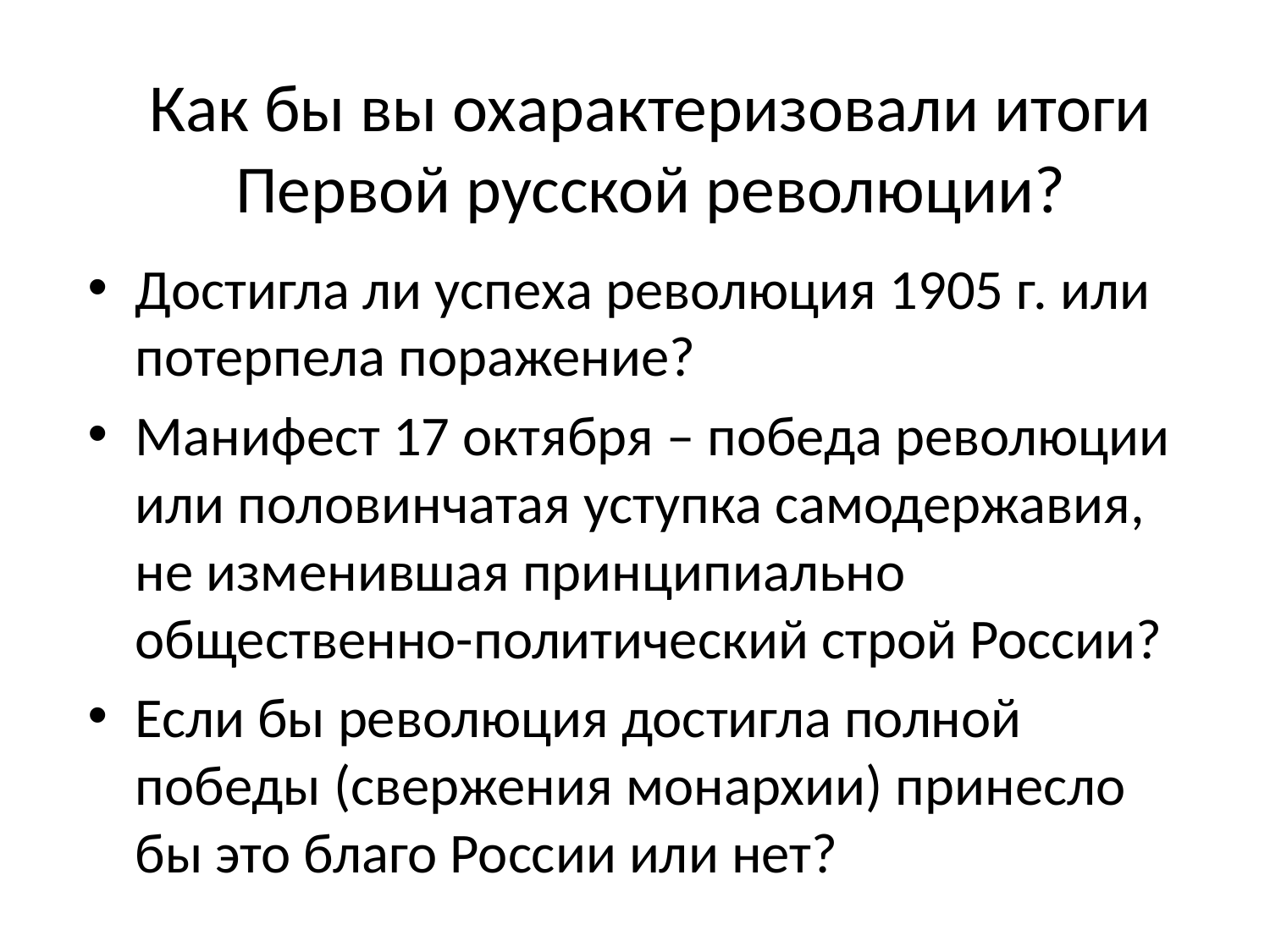

# Как бы вы охарактеризовали итоги Первой русской революции?
Достигла ли успеха революция 1905 г. или потерпела поражение?
Манифест 17 октября – победа революции или половинчатая уступка самодержавия, не изменившая принципиально общественно-политический строй России?
Если бы революция достигла полной победы (свержения монархии) принесло бы это благо России или нет?